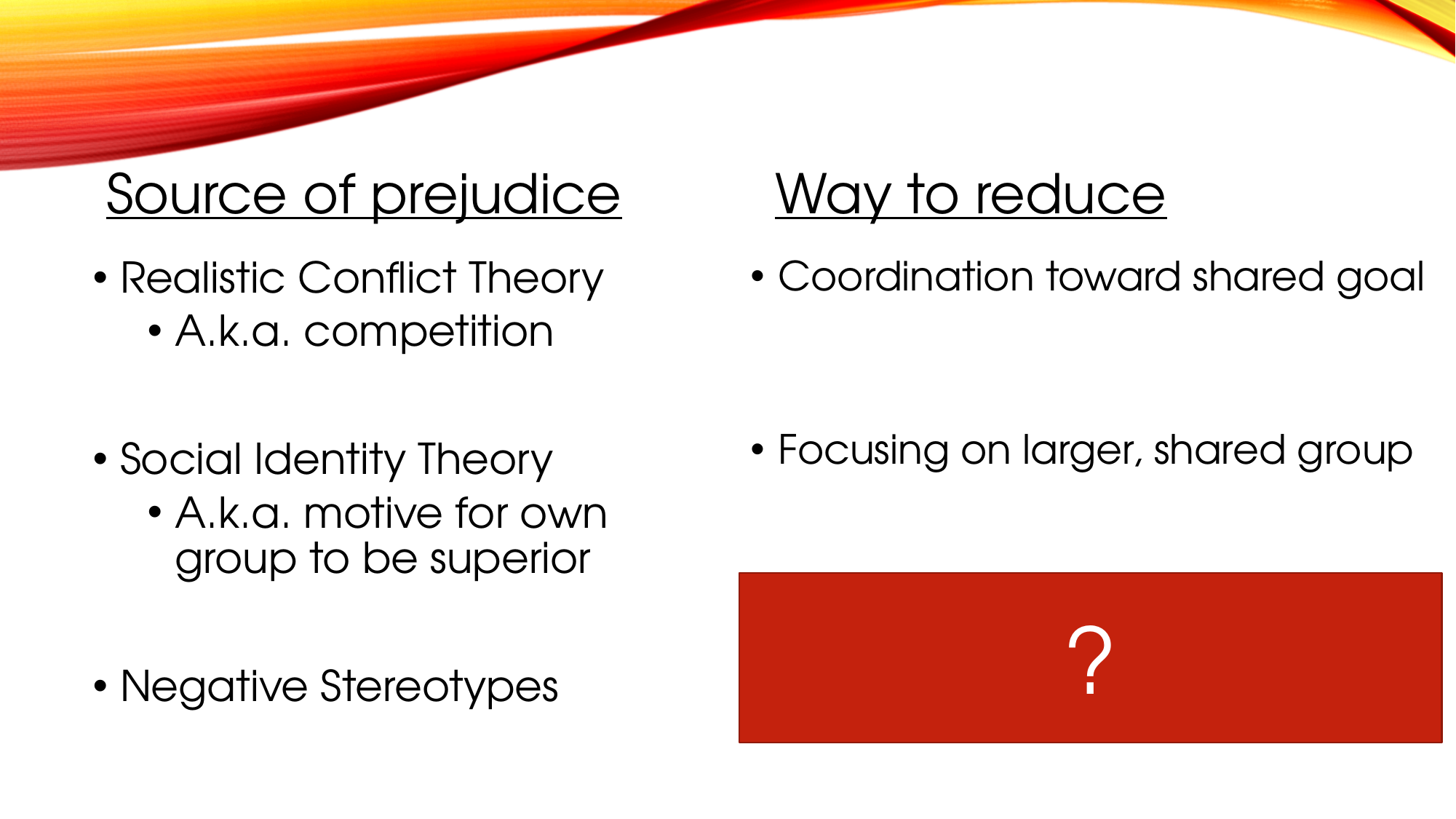

Source of prejudice
Way to reduce
Realistic Conflict Theory
A.k.a. competition

Social Identity Theory
A.k.a. motive for own group to be superior

Negative Stereotypes
Coordination toward shared goal

Focusing on larger, shared group

Exposure to normal, non-negative examples
?